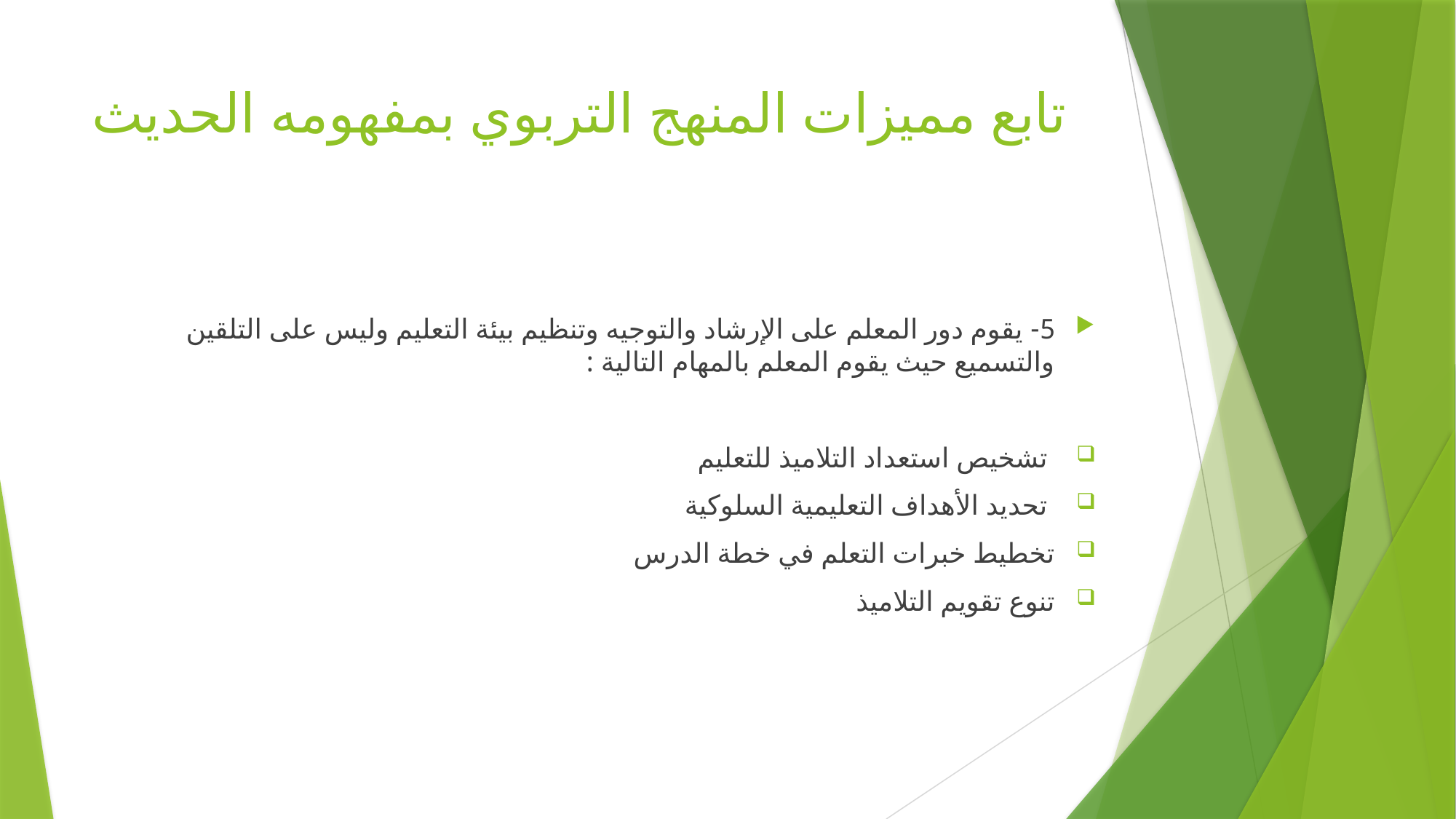

# تابع مميزات المنهج التربوي بمفهومه الحديث

5- يقوم دور المعلم على الإرشاد والتوجيه وتنظيم بيئة التعليم وليس على التلقين والتسميع حيث يقوم المعلم بالمهام التالية :

 تشخيص استعداد التلاميذ للتعليم
 تحديد الأهداف التعليمية السلوكية
تخطيط خبرات التعلم في خطة الدرس
تنوع تقويم التلاميذ